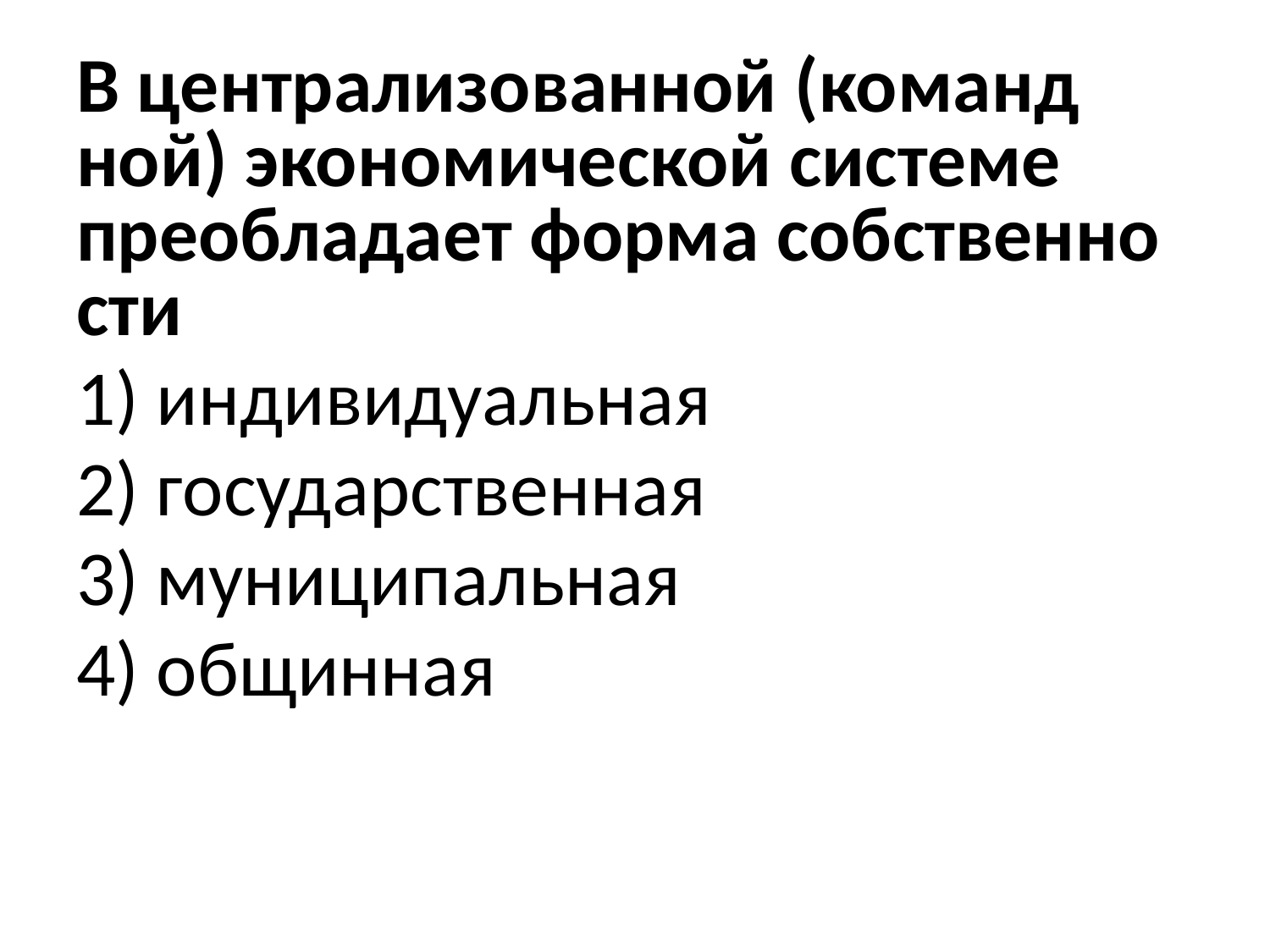

В цен­тра­ли­зо­ван­ной (ко­манд­ной) эко­но­ми­че­ской си­сте­ме пре­об­ла­да­ет форма соб­ствен­но­сти
1) ин­ди­ви­ду­аль­ная
2) го­су­дар­ствен­ная
3) му­ни­ци­паль­ная
4) об­щин­ная